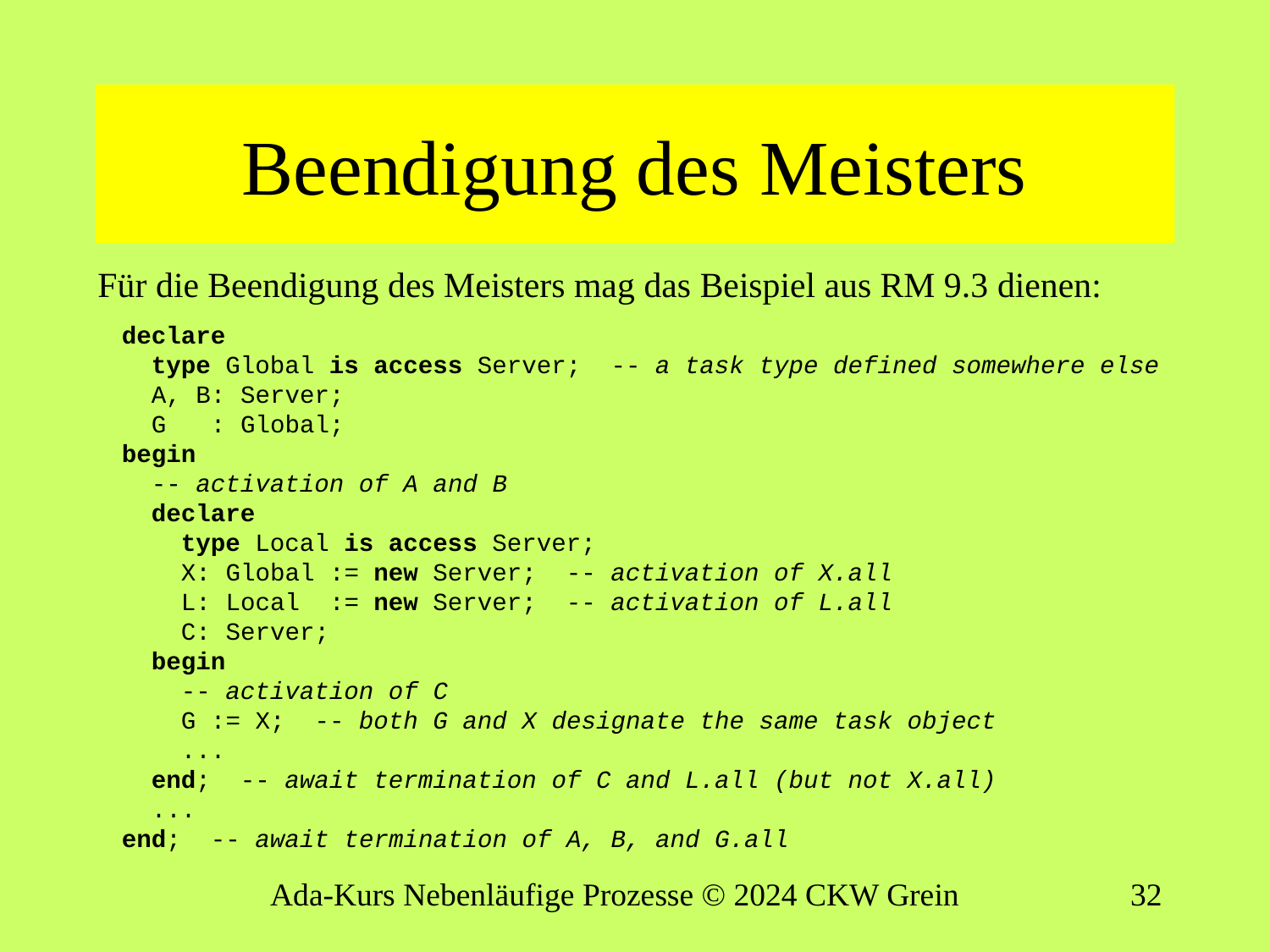

# Beendigung des Meisters
Für die Beendigung des Meisters mag das Beispiel aus RM 9.3 dienen:

declare
  type Global is access Server;  -- a task type defined somewhere else
  A, B: Server;
  G   : Global;
begin
  -- activation of A and B
  declare
    type Local is access Server;
    X: Global := new Server;  -- activation of X.all
    L: Local  := new Server;  -- activation of L.all
    C: Server;
  begin
    -- activation of C
    G := X;  -- both G and X designate the same task object
    ...
  end;  -- await termination of C and L.all (but not X.all)
  ...
end;  -- await termination of A, B, and G.all
Ada-Kurs Nebenläufige Prozesse © 2024 CKW Grein
32